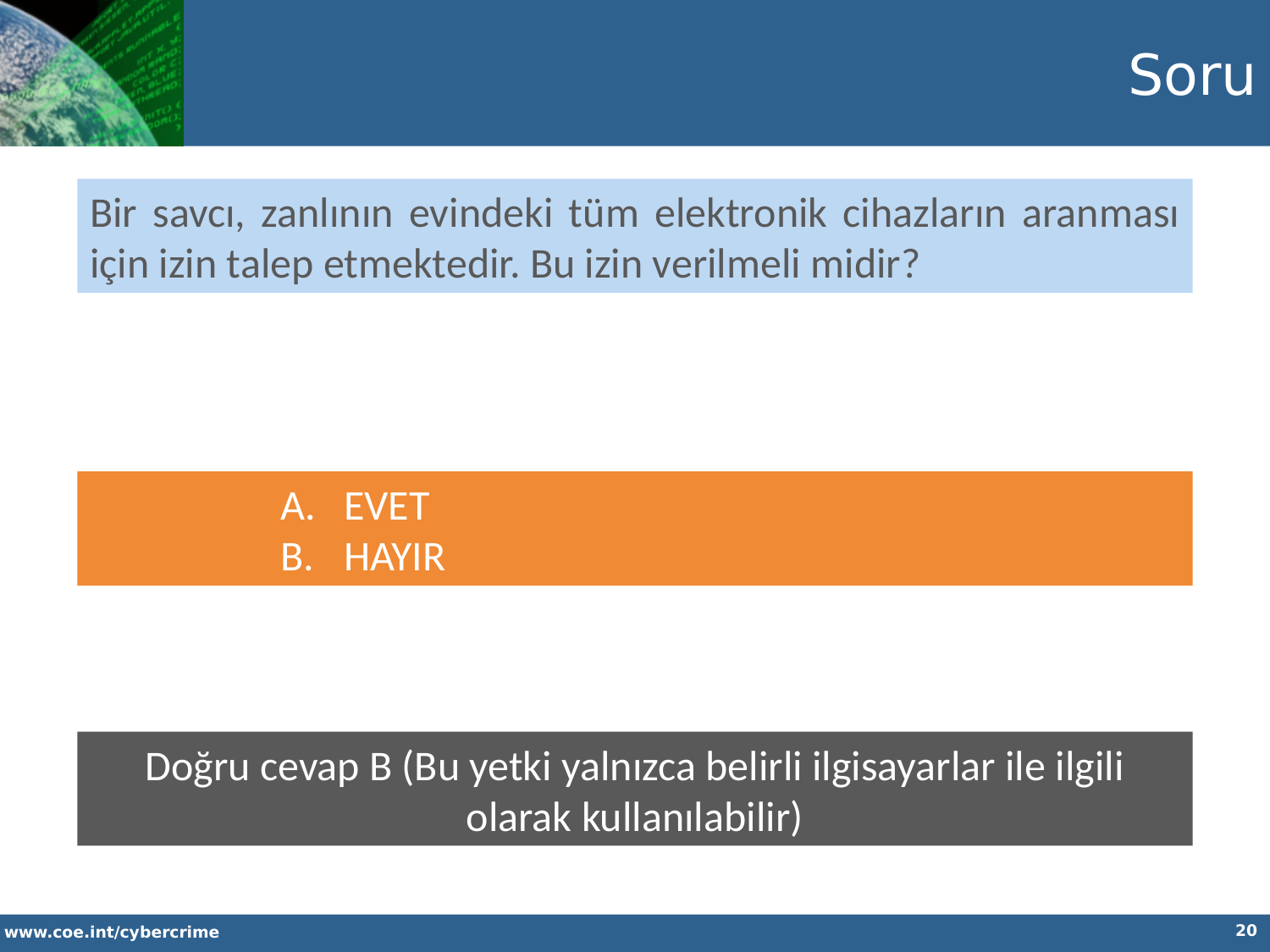

Soru
Bir savcı, zanlının evindeki tüm elektronik cihazların aranması için izin talep etmektedir. Bu izin verilmeli midir?
EVET
HAYIR
Doğru cevap B (Bu yetki yalnızca belirli ilgisayarlar ile ilgili olarak kullanılabilir)